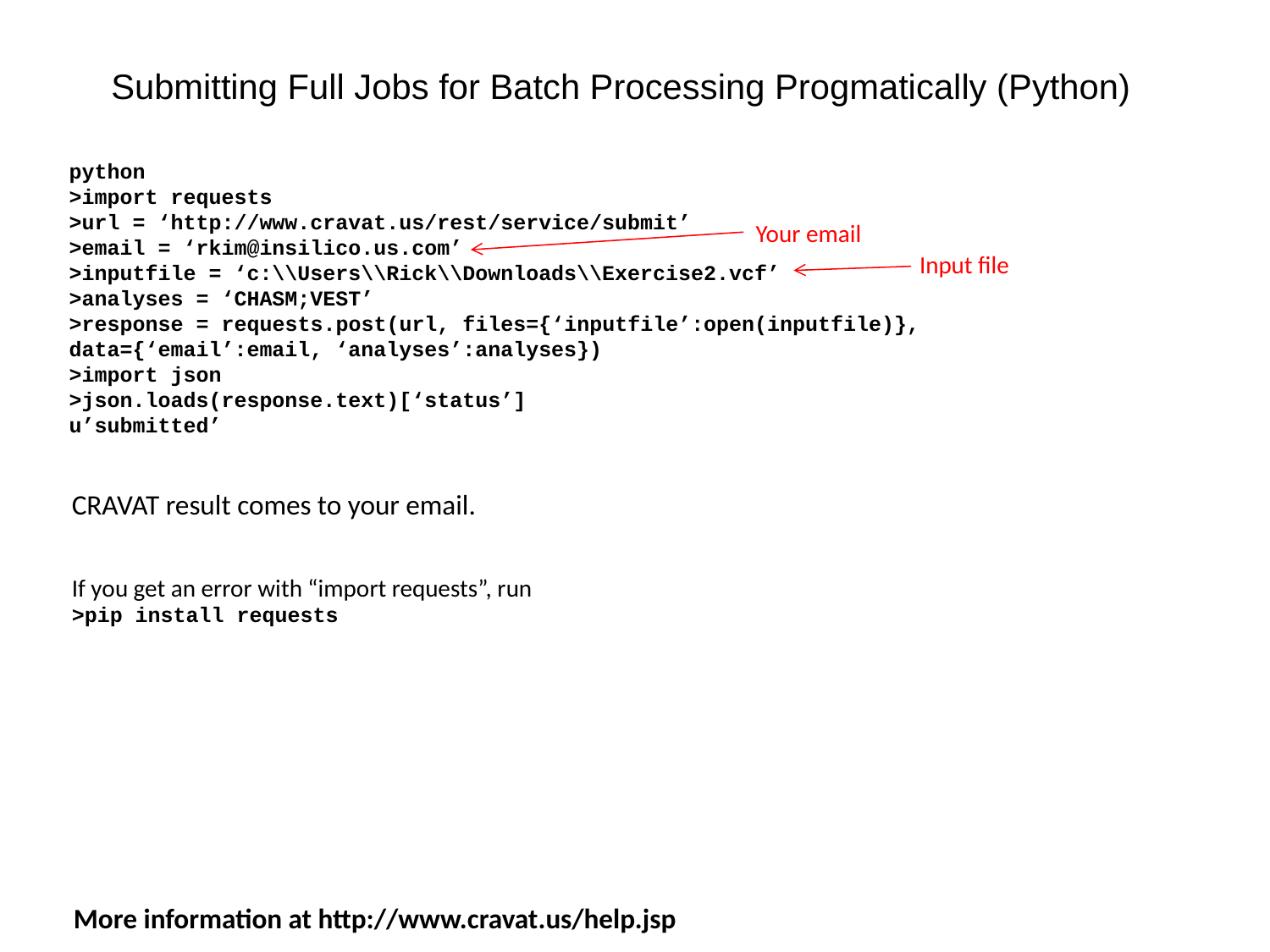

Submitting Full Jobs for Batch Processing Progmatically (Python)
python
>import requests
>url = ‘http://www.cravat.us/rest/service/submit’
>email = ‘rkim@insilico.us.com’
>inputfile = ‘c:\\Users\\Rick\\Downloads\\Exercise2.vcf’
>analyses = ‘CHASM;VEST’
>response = requests.post(url, files={‘inputfile’:open(inputfile)}, data={‘email’:email, ‘analyses’:analyses})
>import json
>json.loads(response.text)[‘status’]
u’submitted’
Your email
Input file
CRAVAT result comes to your email.
If you get an error with “import requests”, run
>pip install requests
More information at http://www.cravat.us/help.jsp